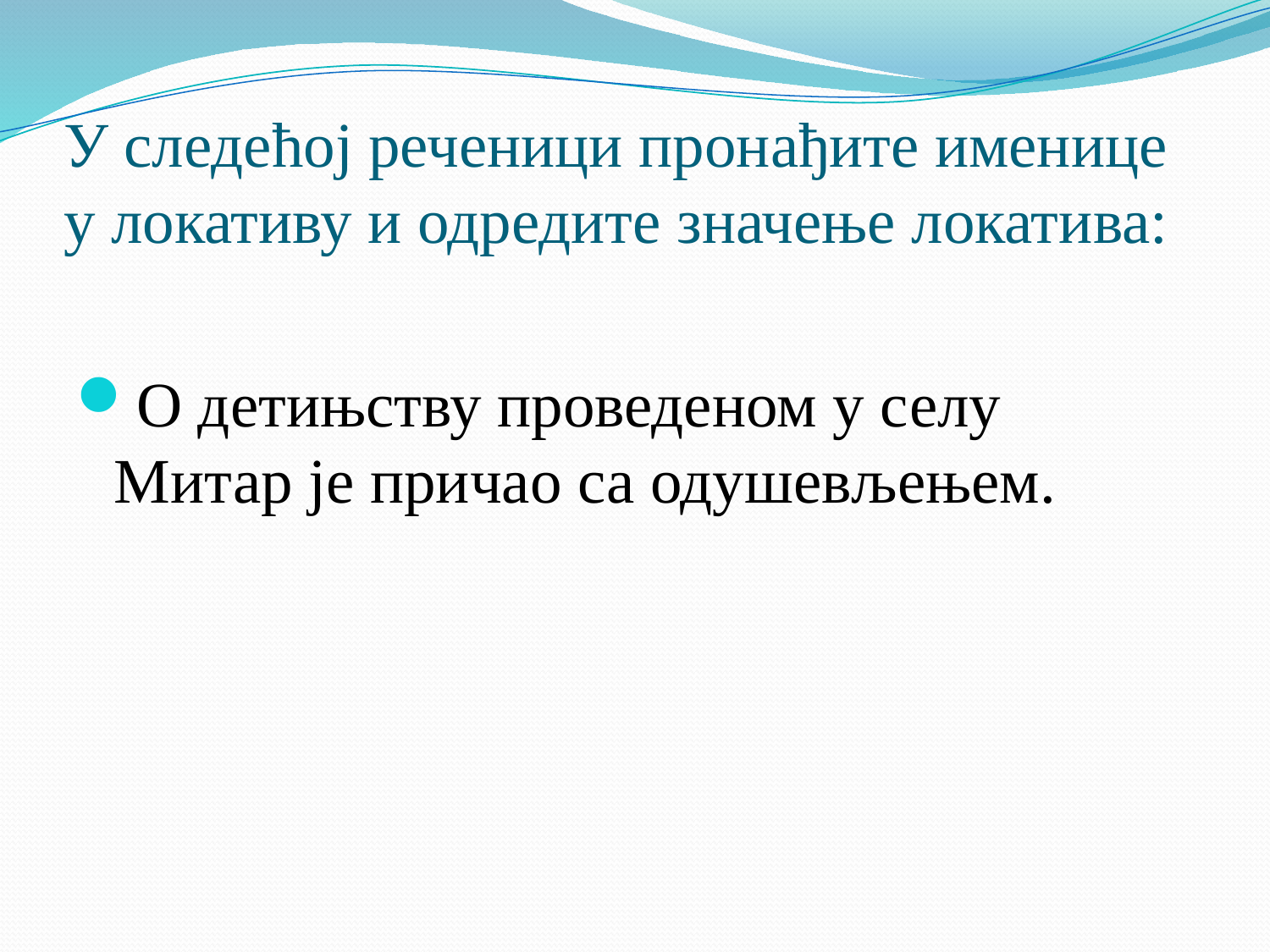

# У следећој реченици пронађите именице у локативу и одредите значење локатива:

О детињству проведеном у селу Митар је причао са одушевљењем.